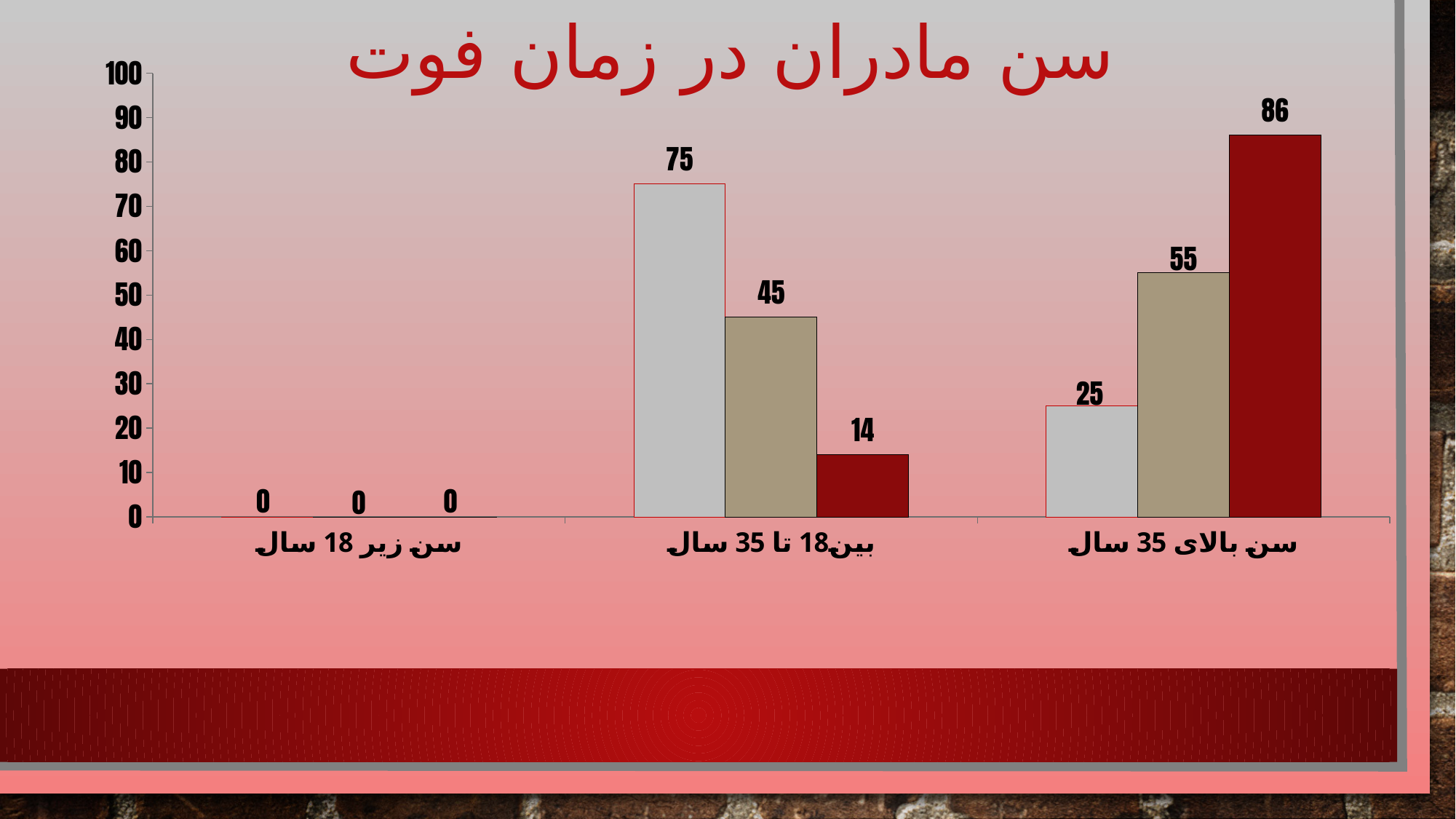

# سن مادران در زمان فوت

### Chart

| Category | 1395 | 1396 | 1397 |
|---|---|---|---|
| سن زیر 18 سال | 0.0 | 0.0 | 0.0 |
| بین18 تا 35 سال | 75.0 | 45.0 | 14.0 |
| سن بالای 35 سال | 25.0 | 55.0 | 86.0 |